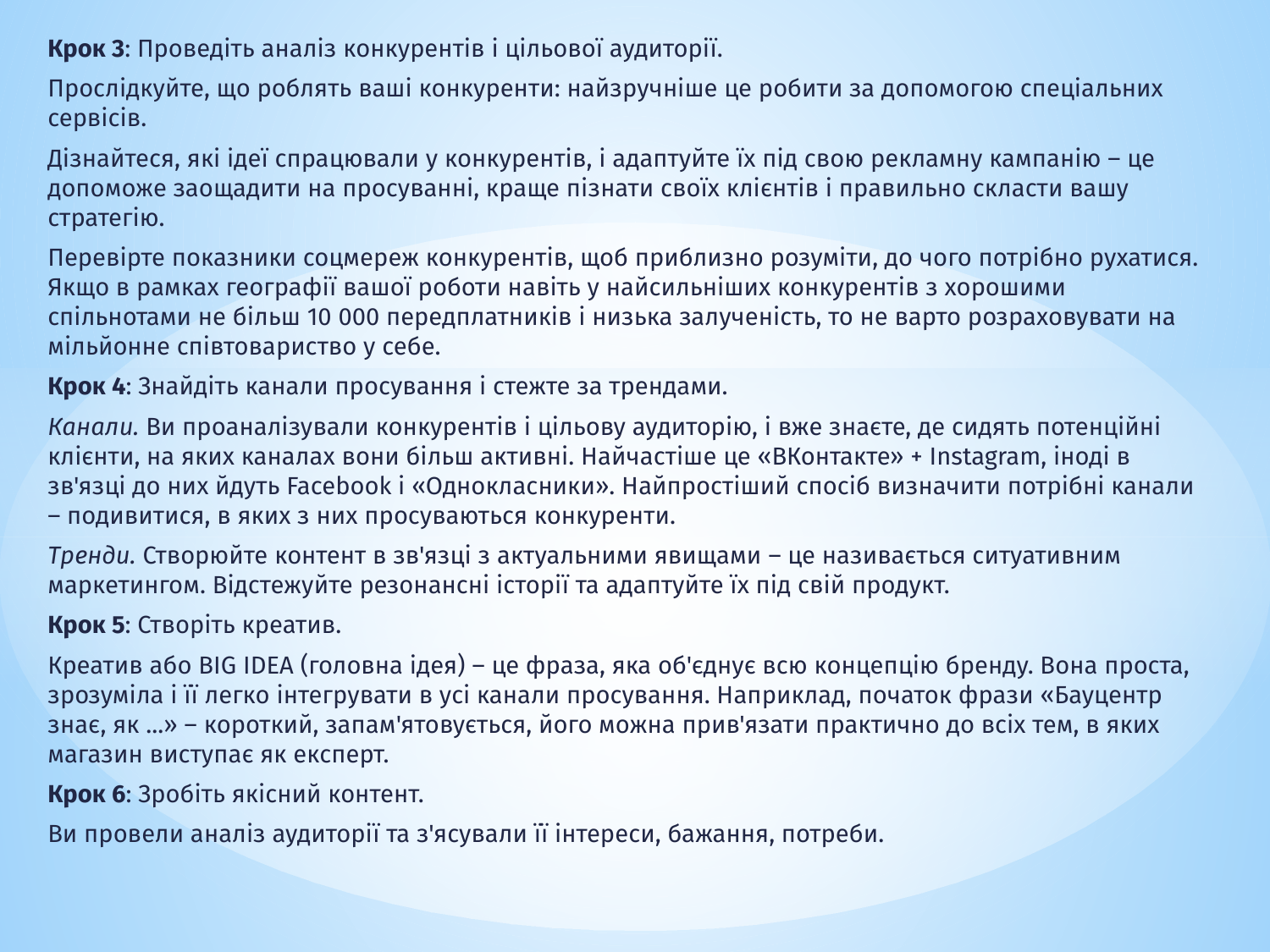

Крок 3: Проведіть аналіз конкурентів і цільової аудиторії.
Прослідкуйте, що роблять ваші конкуренти: найзручніше це робити за допомогою спеціальних сервісів.
Дізнайтеся, які ідеї спрацювали у конкурентів, і адаптуйте їх під свою рекламну кампанію – це допоможе заощадити на просуванні, краще пізнати своїх клієнтів і правильно скласти вашу стратегію.
Перевірте показники соцмереж конкурентів, щоб приблизно розуміти, до чого потрібно рухатися. Якщо в рамках географії вашої роботи навіть у найсильніших конкурентів з хорошими спільнотами не більш 10 000 передплатників і низька залученість, то не варто розраховувати на мільйонне співтовариство у себе.
Крок 4: Знайдіть канали просування і стежте за трендами.
Канали. Ви проаналізували конкурентів і цільову аудиторію, і вже знаєте, де сидять потенційні клієнти, на яких каналах вони більш активні. Найчастіше це «ВКонтакте» + Instagram, іноді в зв'язці до них йдуть Facebook і «Однокласники». Найпростіший спосіб визначити потрібні канали – подивитися, в яких з них просуваються конкуренти.
Тренди. Створюйте контент в зв'язці з актуальними явищами – це називається ситуативним маркетингом. Відстежуйте резонансні історії та адаптуйте їх під свій продукт.
Крок 5: Створіть креатив.
Креатив або BIG IDEA (головна ідея) – це фраза, яка об'єднує всю концепцію бренду. Вона проста, зрозуміла і її легко інтегрувати в усі канали просування. Наприклад, початок фрази «Бауцентр знає, як ...» – короткий, запам'ятовується, його можна прив'язати практично до всіх тем, в яких магазин виступає як експерт.
Крок 6: Зробіть якісний контент.
Ви провели аналіз аудиторії та з'ясували її інтереси, бажання, потреби.